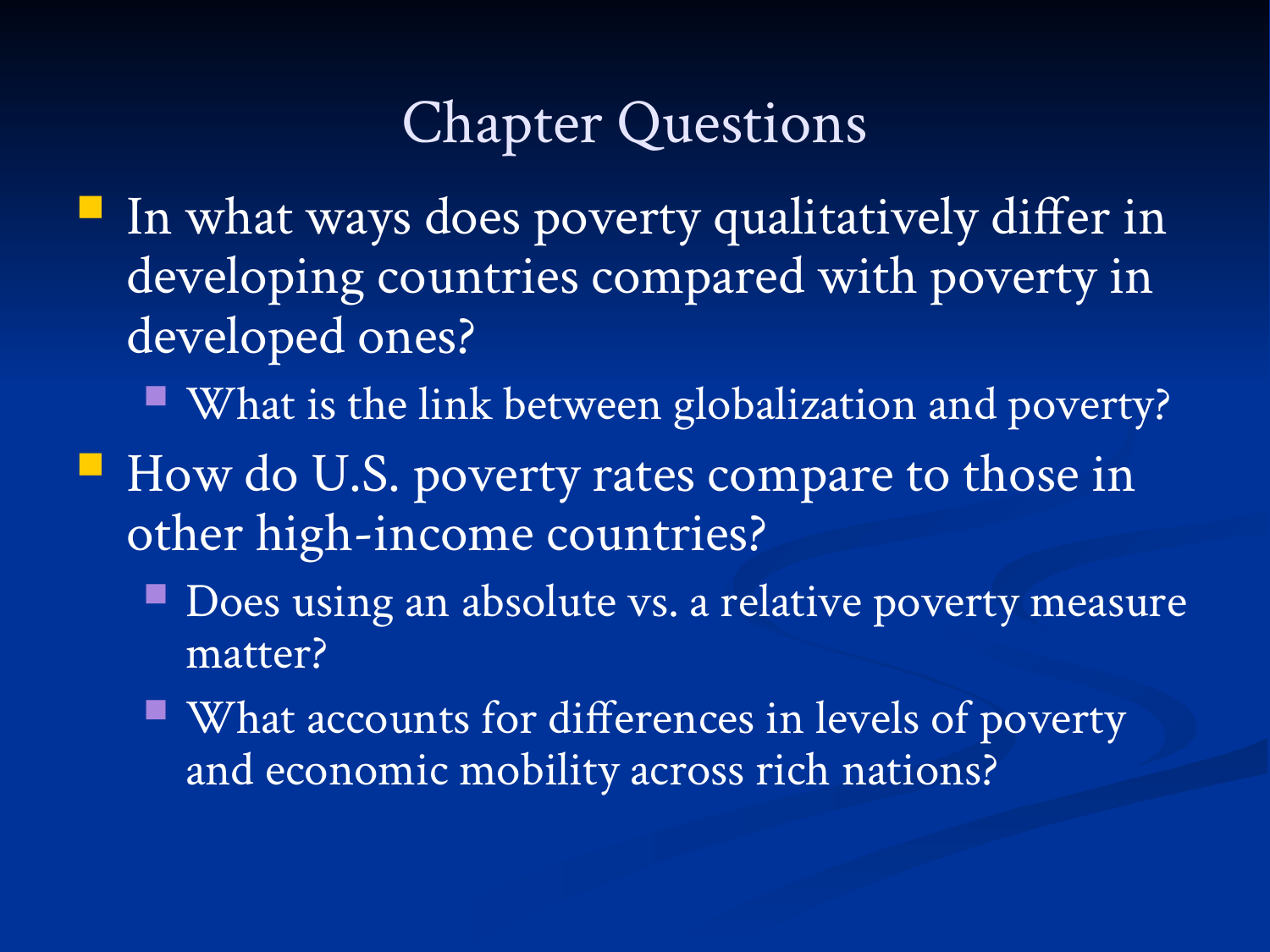

Chapter Questions
# In what ways does poverty qualitatively differ in developing countries compared with poverty in developed ones?
What is the link between globalization and poverty?
How do U.S. poverty rates compare to those in other high-income countries?
Does using an absolute vs. a relative poverty measure matter?
What accounts for differences in levels of poverty and economic mobility across rich nations?